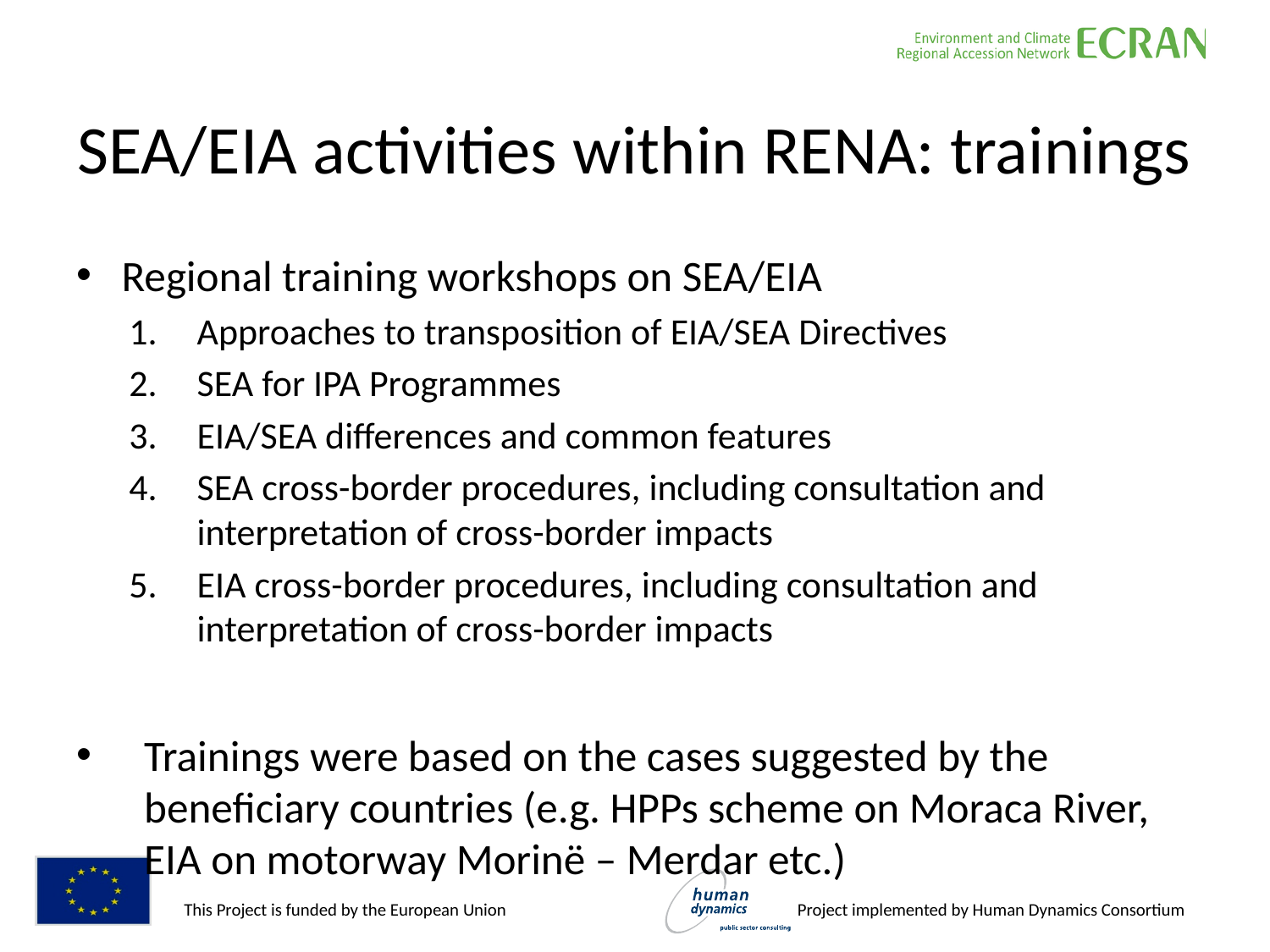

# SEA/EIA activities within RENA: trainings
Regional training workshops on SEA/EIA
Approaches to transposition of EIA/SEA Directives
SEA for IPA Programmes
EIA/SEA differences and common features
SEA cross-border procedures, including consultation and interpretation of cross-border impacts
EIA cross-border procedures, including consultation and interpretation of cross-border impacts

Trainings were based on the cases suggested by the beneficiary countries (e.g. HPPs scheme on Moraca River, EIA on motorway Morinë – Merdar etc.)